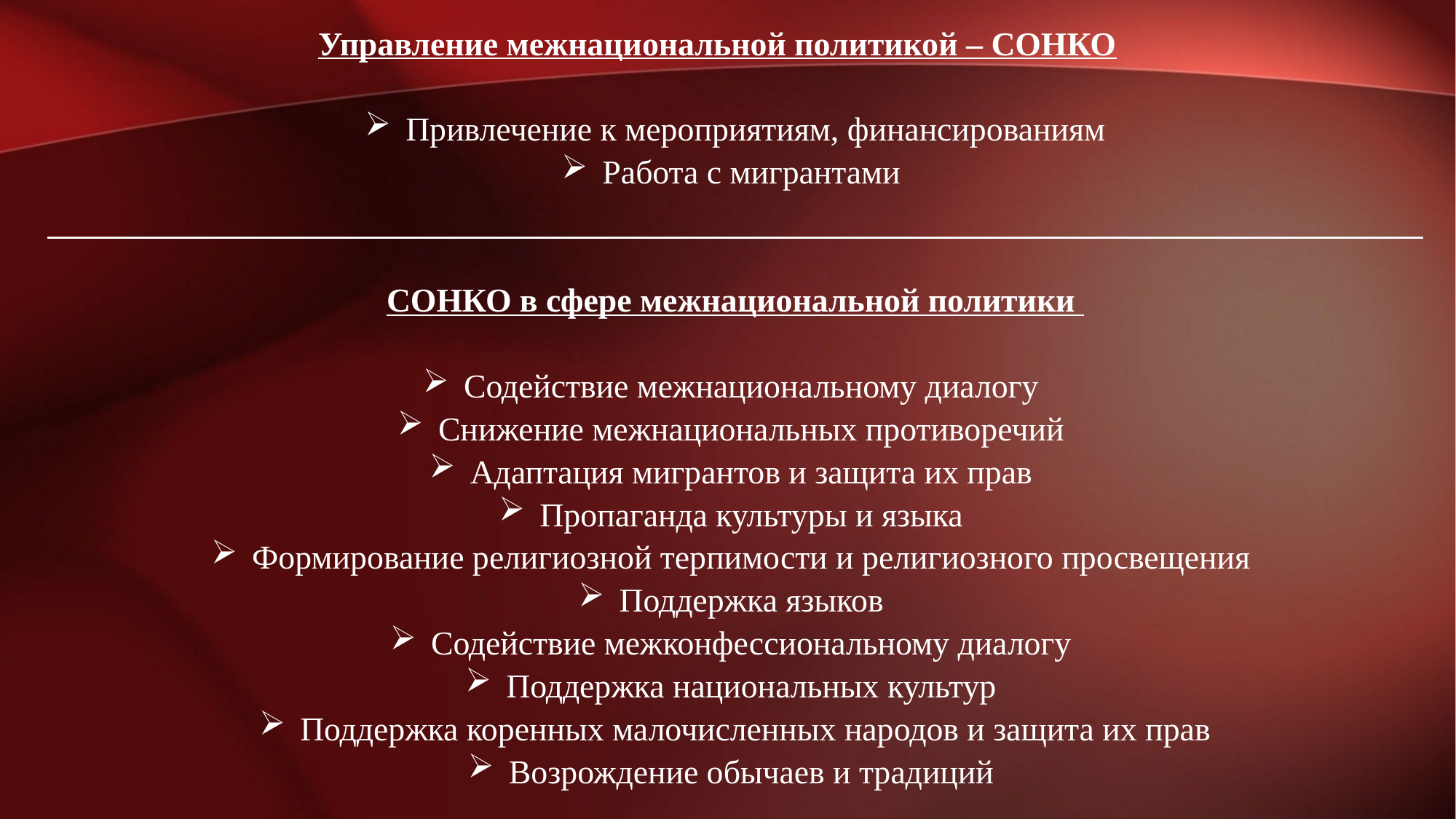

Управление межнациональной политикой – СОНКО

Привлечение к мероприятиям, финансированиям
Работа с мигрантами

СОНКО в сфере межнациональной политики

Содействие межнациональному диалогу
Снижение межнациональных противоречий
Адаптация мигрантов и защита их прав
Пропаганда культуры и языка
Формирование религиозной терпимости и религиозного просвещения
Поддержка языков
Содействие межконфессиональному диалогу
Поддержка национальных культур
Поддержка коренных малочисленных народов и защита их прав
Возрождение обычаев и традиций